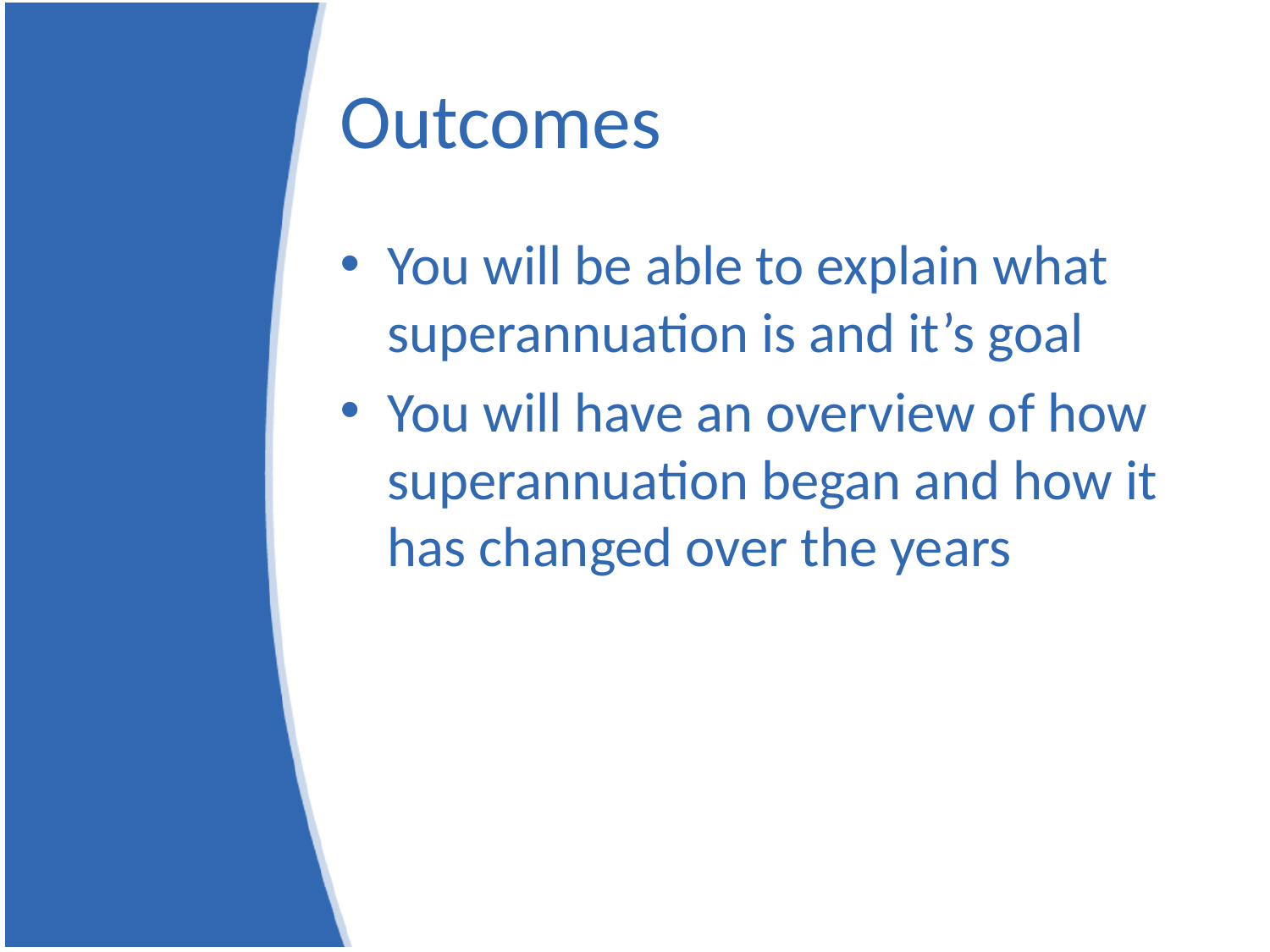

# Outcomes
You will be able to explain what superannuation is and it’s goal
You will have an overview of how superannuation began and how it has changed over the years